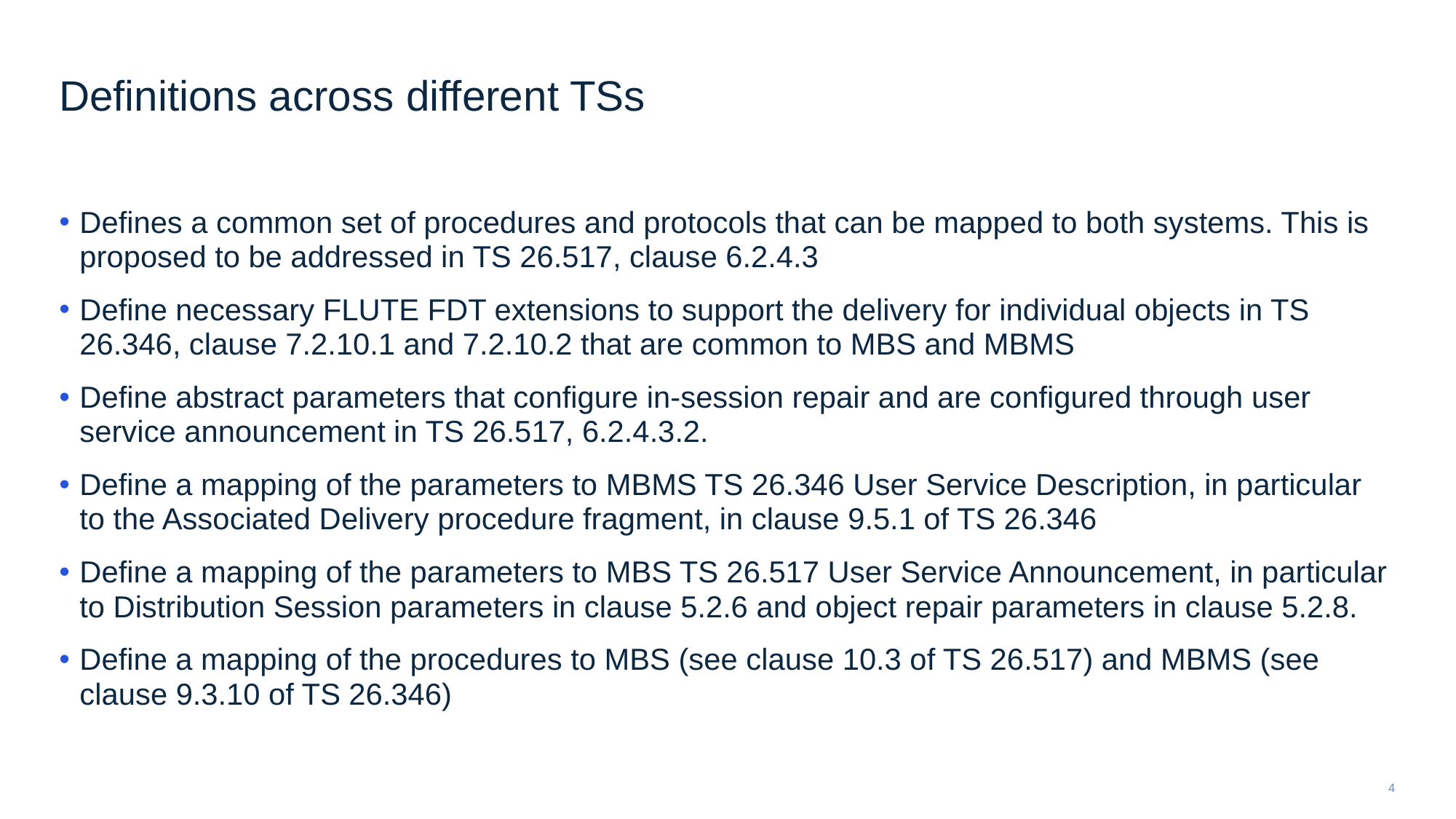

# Definitions across different TSs

Defines a common set of procedures and protocols that can be mapped to both systems. This is proposed to be addressed in TS 26.517, clause 6.2.4.3
Define necessary FLUTE FDT extensions to support the delivery for individual objects in TS 26.346, clause 7.2.10.1 and 7.2.10.2 that are common to MBS and MBMS
Define abstract parameters that configure in-session repair and are configured through user service announcement in TS 26.517, 6.2.4.3.2.
Define a mapping of the parameters to MBMS TS 26.346 User Service Description, in particular to the Associated Delivery procedure fragment, in clause 9.5.1 of TS 26.346
Define a mapping of the parameters to MBS TS 26.517 User Service Announcement, in particular to Distribution Session parameters in clause 5.2.6 and object repair parameters in clause 5.2.8.
Define a mapping of the procedures to MBS (see clause 10.3 of TS 26.517) and MBMS (see clause 9.3.10 of TS 26.346)